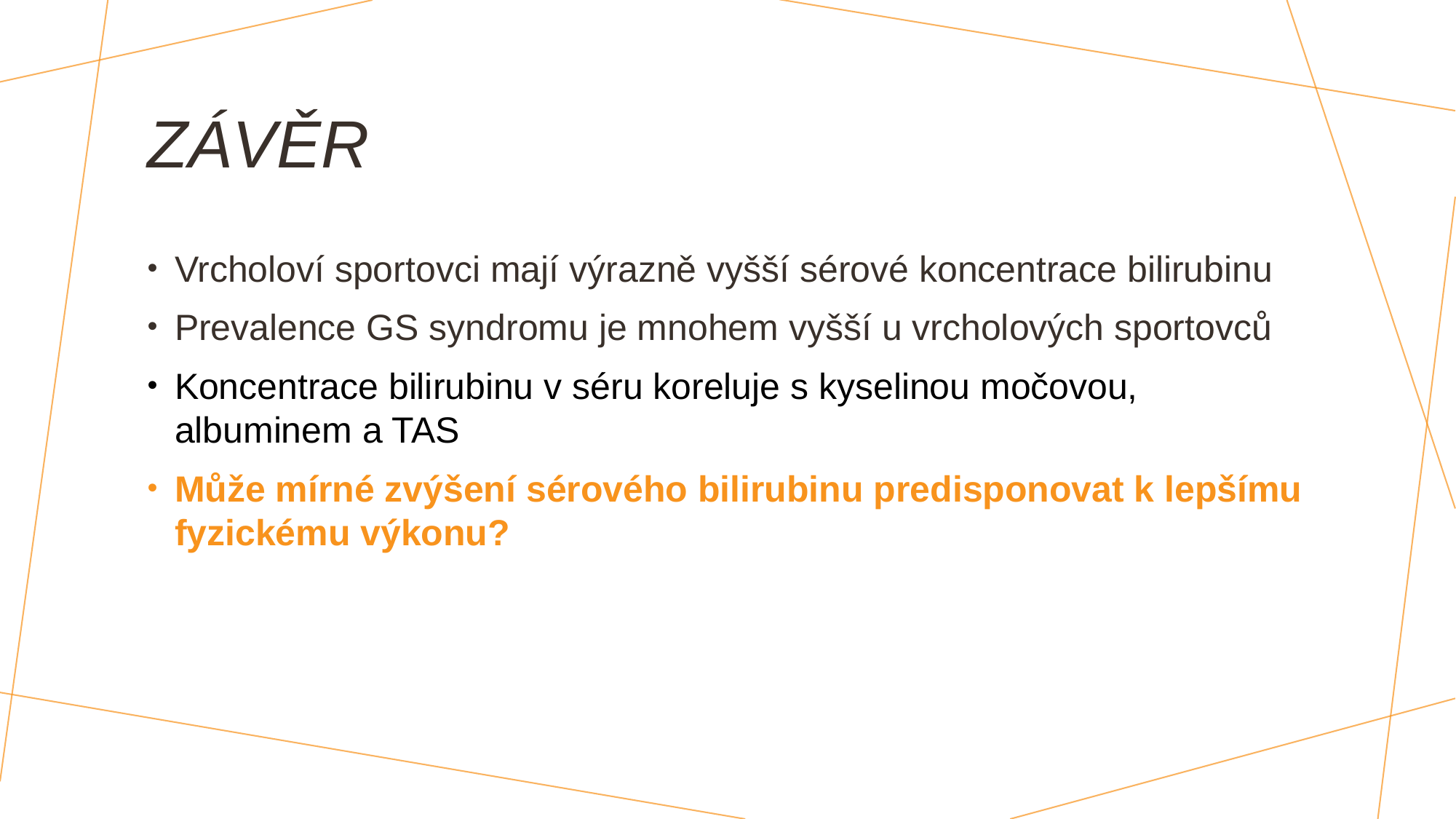

# závěr
Vrcholoví sportovci mají výrazně vyšší sérové koncentrace bilirubinu
Prevalence GS syndromu je mnohem vyšší u vrcholových sportovců
Koncentrace bilirubinu v séru koreluje s kyselinou močovou, albuminem a TAS
Může mírné zvýšení sérového bilirubinu predisponovat k lepšímu fyzickému výkonu?